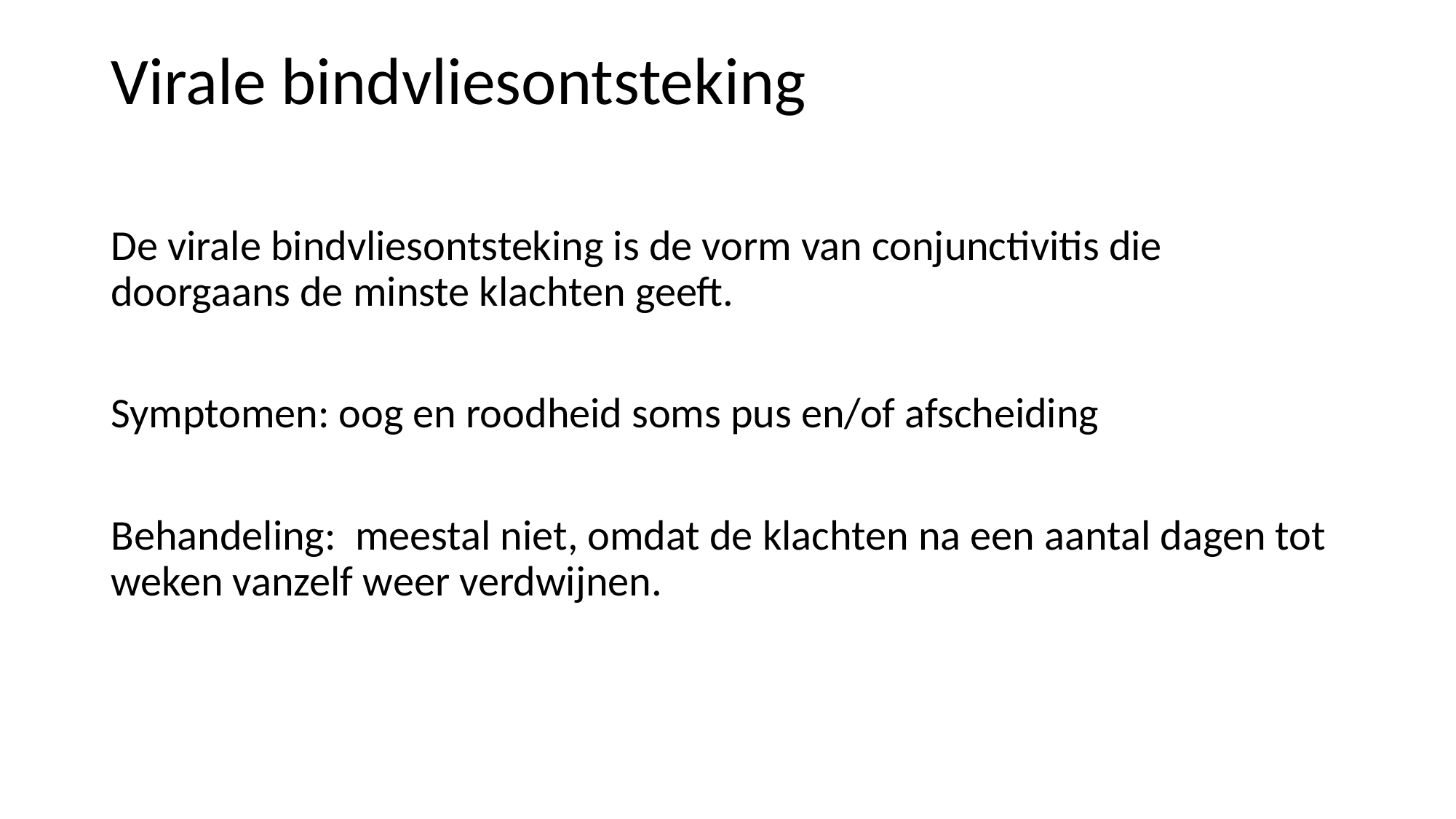

# Virale bindvliesontsteking
De virale bindvliesontsteking is de vorm van conjunctivitis die doorgaans de minste klachten geeft.

Symptomen: oog en roodheid soms pus en/of afscheiding

Behandeling:  meestal niet, omdat de klachten na een aantal dagen tot weken vanzelf weer verdwijnen.